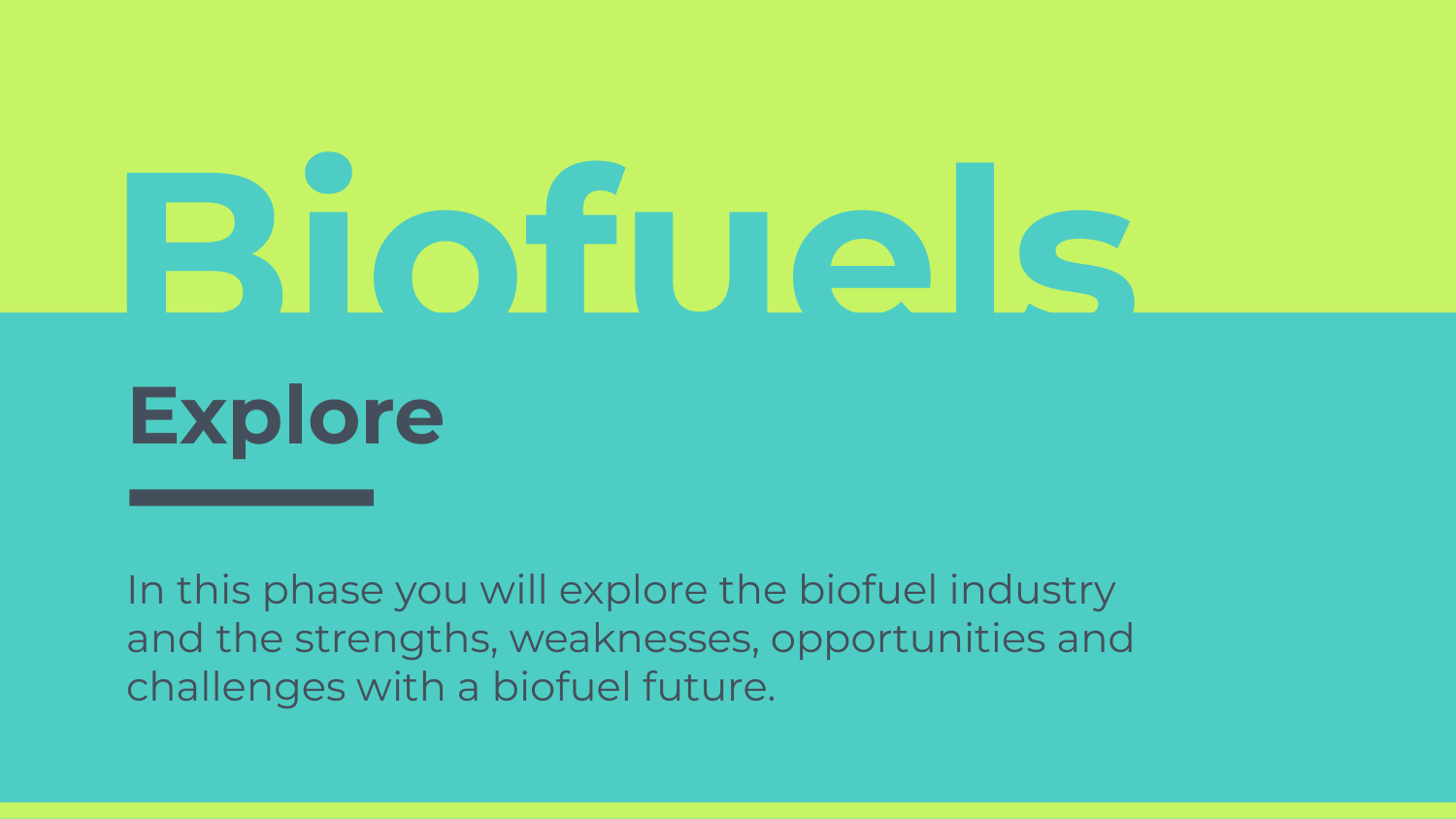

Biofuels
Explore

In this phase you will explore the biofuel industry and the strengths, weaknesses, opportunities and challenges with a biofuel future.